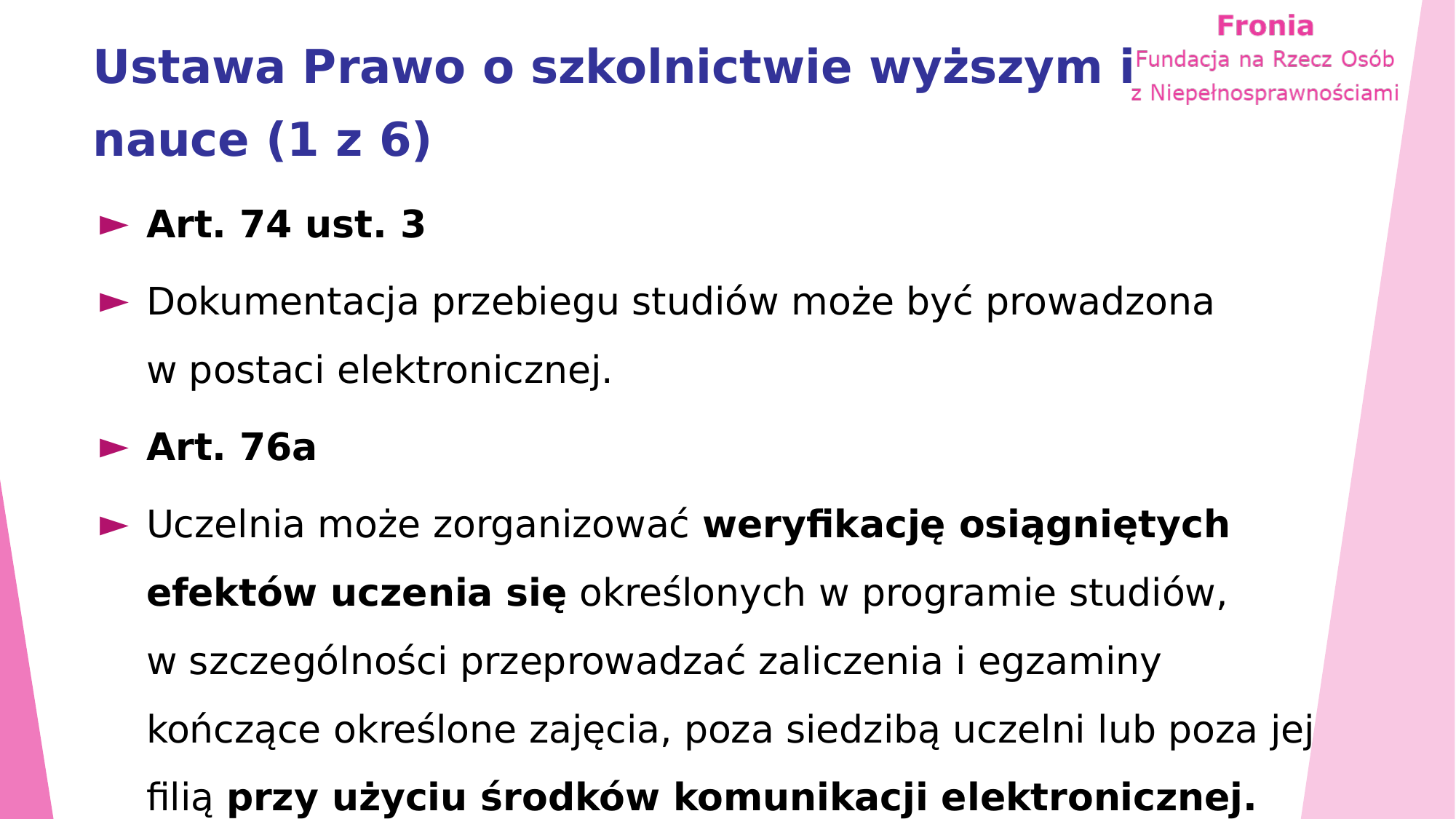

# Ustawa Prawo o szkolnictwie wyższym i nauce (1 z 6)
Art. 74 ust. 3
Dokumentacja przebiegu studiów może być prowadzona w postaci elektronicznej.
Art. 76a
Uczelnia może zorganizować weryfikację osiągniętych efektów uczenia się określonych w programie studiów, w szczególności przeprowadzać zaliczenia i egzaminy kończące określone zajęcia, poza siedzibą uczelni lub poza jej filią przy użyciu środków komunikacji elektronicznej.